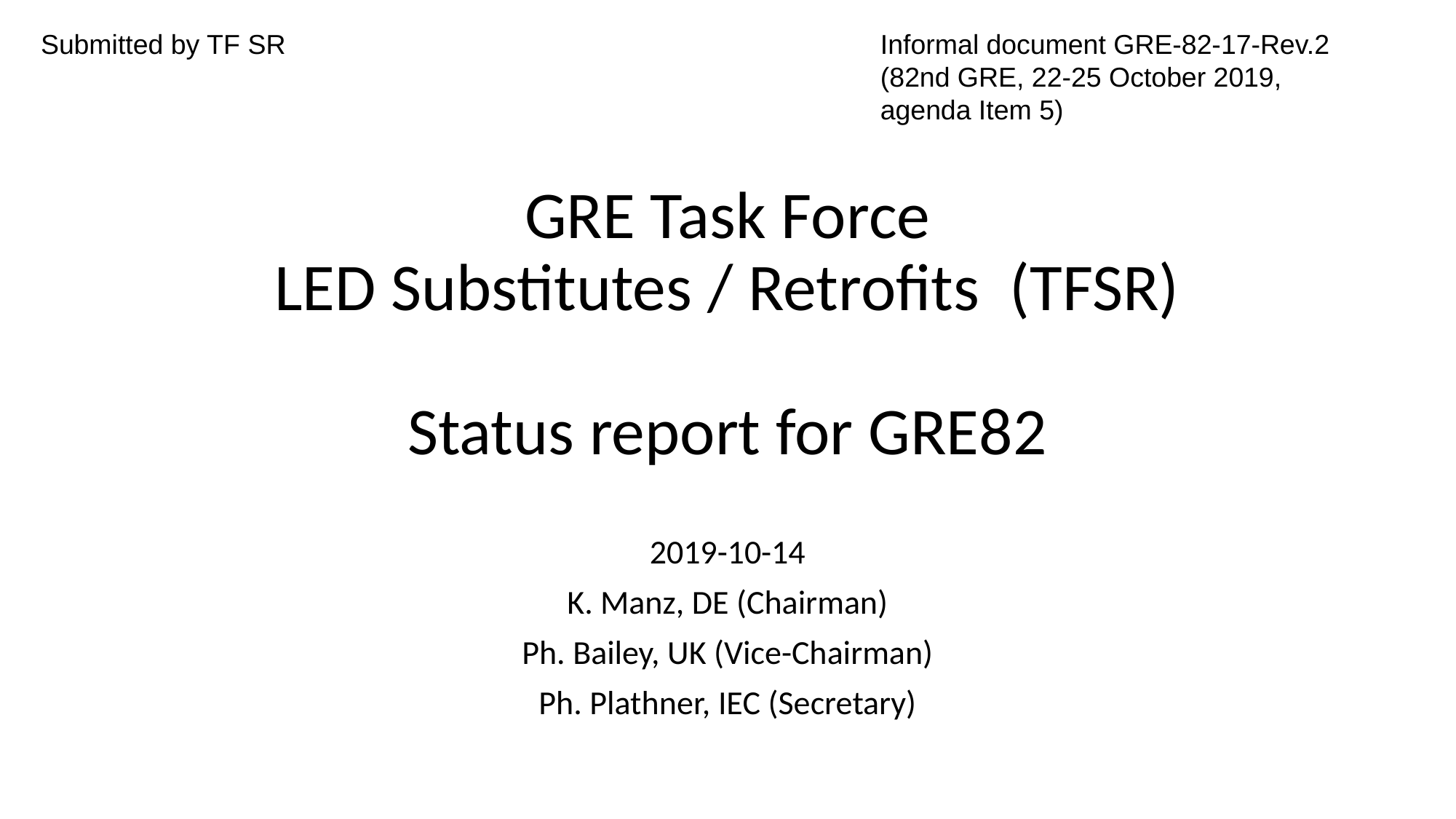

Submitted by TF SR
Informal document GRE-82-17-Rev.2
(82nd GRE, 22-25 October 2019,
agenda Item 5)

# GRE Task Force LED Substitutes / Retrofits  (TFSR) Status report for GRE82
2019-10-14
K. Manz, DE (Chairman)
Ph. Bailey, UK (Vice-Chairman)
Ph. Plathner, IEC (Secretary)